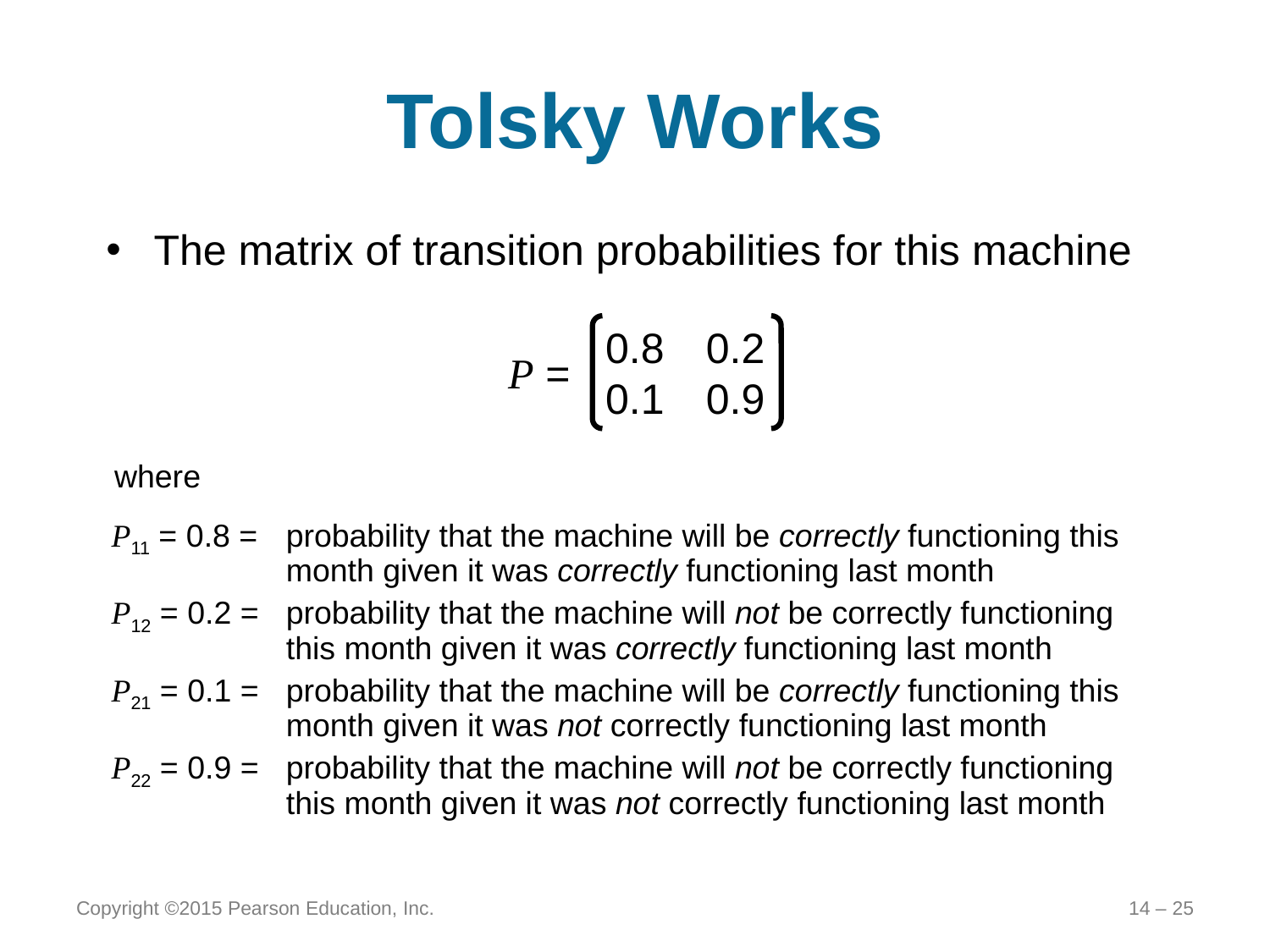

# Tolsky Works
The matrix of transition probabilities for this machine
	0.8	0.2
	0.1	0.9

P =
where
P11 = 0.8 =	probability that the machine will be correctly functioning this month given it was correctly functioning last month
P12 = 0.2 =	probability that the machine will not be correctly functioning this month given it was correctly functioning last month
P21 = 0.1 =	probability that the machine will be correctly functioning this month given it was not correctly functioning last month
P22 = 0.9 =	probability that the machine will not be correctly functioning this month given it was not correctly functioning last month
Copyright ©2015 Pearson Education, Inc.
14 – 25